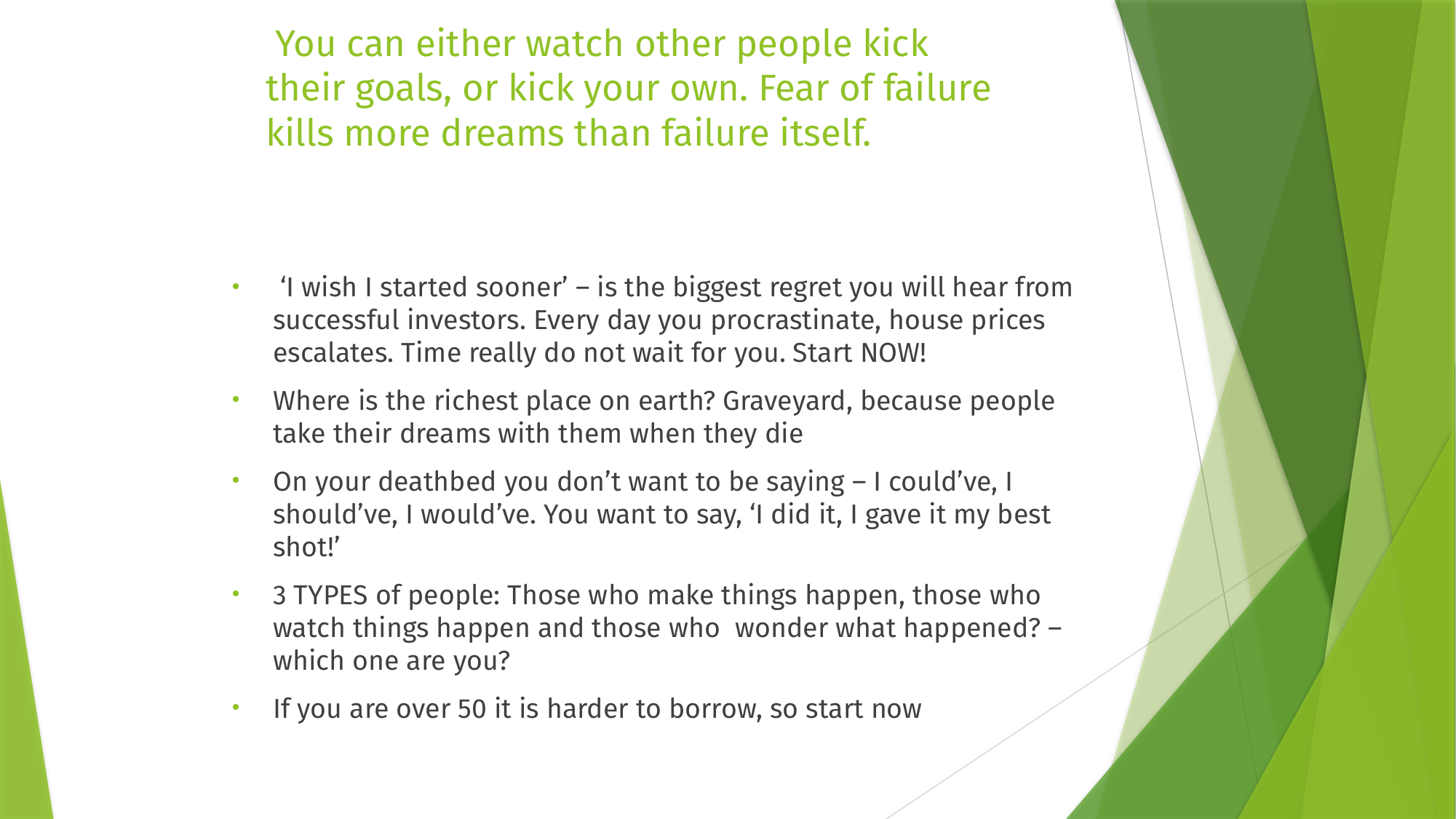

# You can either watch other people kick their goals, or kick your own. Fear of failure kills more dreams than failure itself.
 ‘I wish I started sooner’ – is the biggest regret you will hear from successful investors. Every day you procrastinate, house prices escalates. Time really do not wait for you. Start NOW!
Where is the richest place on earth? Graveyard, because people take their dreams with them when they die
On your deathbed you don’t want to be saying – I could’ve, I should’ve, I would’ve. You want to say, ‘I did it, I gave it my best shot!’
3 TYPES of people: Those who make things happen, those who watch things happen and those who  wonder what happened? – which one are you?
If you are over 50 it is harder to borrow, so start now